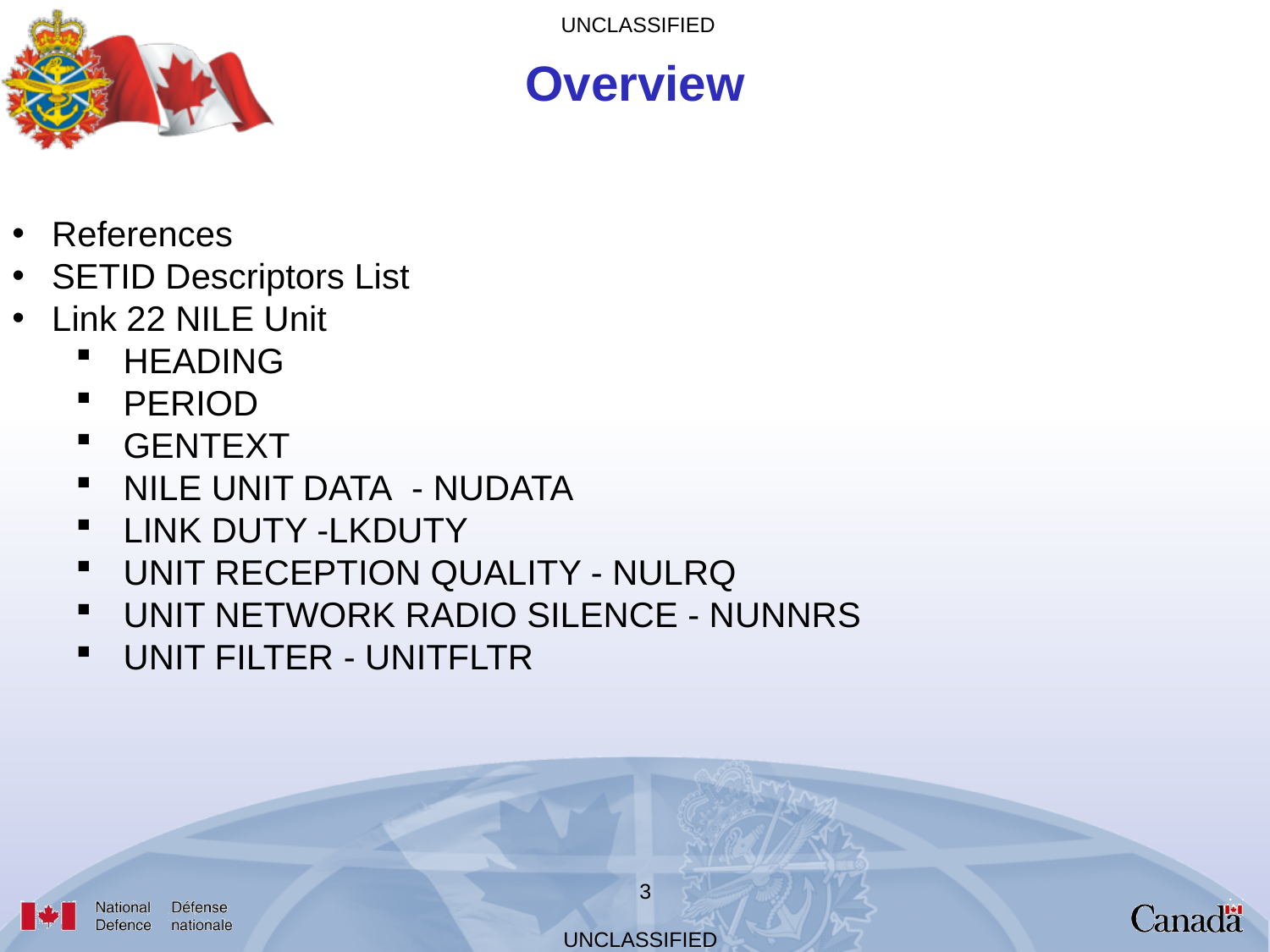

Overview
References
SETID Descriptors List
Link 22 NILE Unit
HEADING
PERIOD
GENTEXT
NILE UNIT DATA  - NUDATA
LINK DUTY -LKDUTY
UNIT RECEPTION QUALITY - NULRQ
UNIT NETWORK RADIO SILENCE - NUNNRS
UNIT FILTER - UNITFLTR